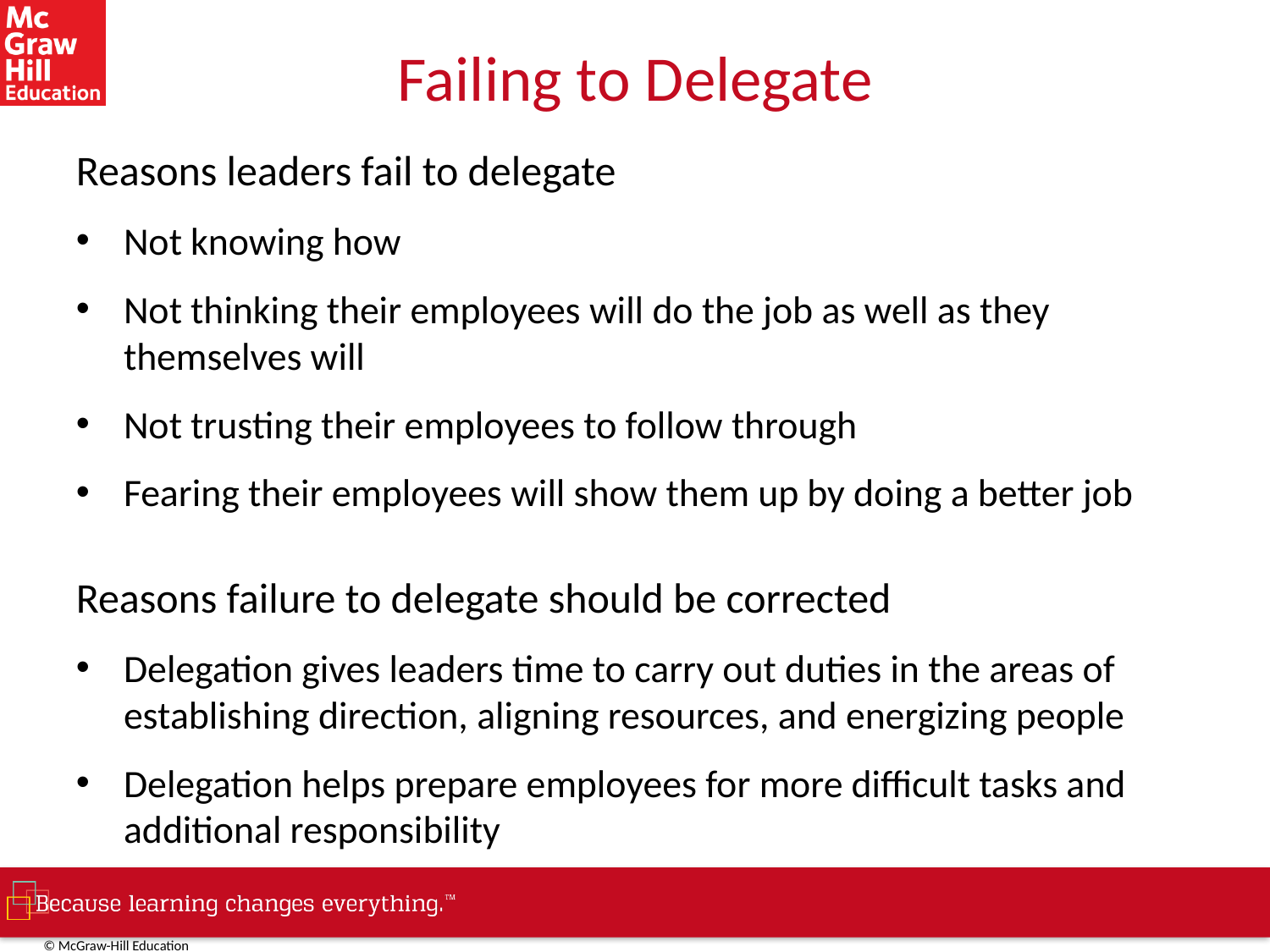

# Failing to Delegate
Reasons leaders fail to delegate
Not knowing how
Not thinking their employees will do the job as well as they themselves will
Not trusting their employees to follow through
Fearing their employees will show them up by doing a better job

Reasons failure to delegate should be corrected
Delegation gives leaders time to carry out duties in the areas of establishing direction, aligning resources, and energizing people
Delegation helps prepare employees for more difficult tasks and additional responsibility